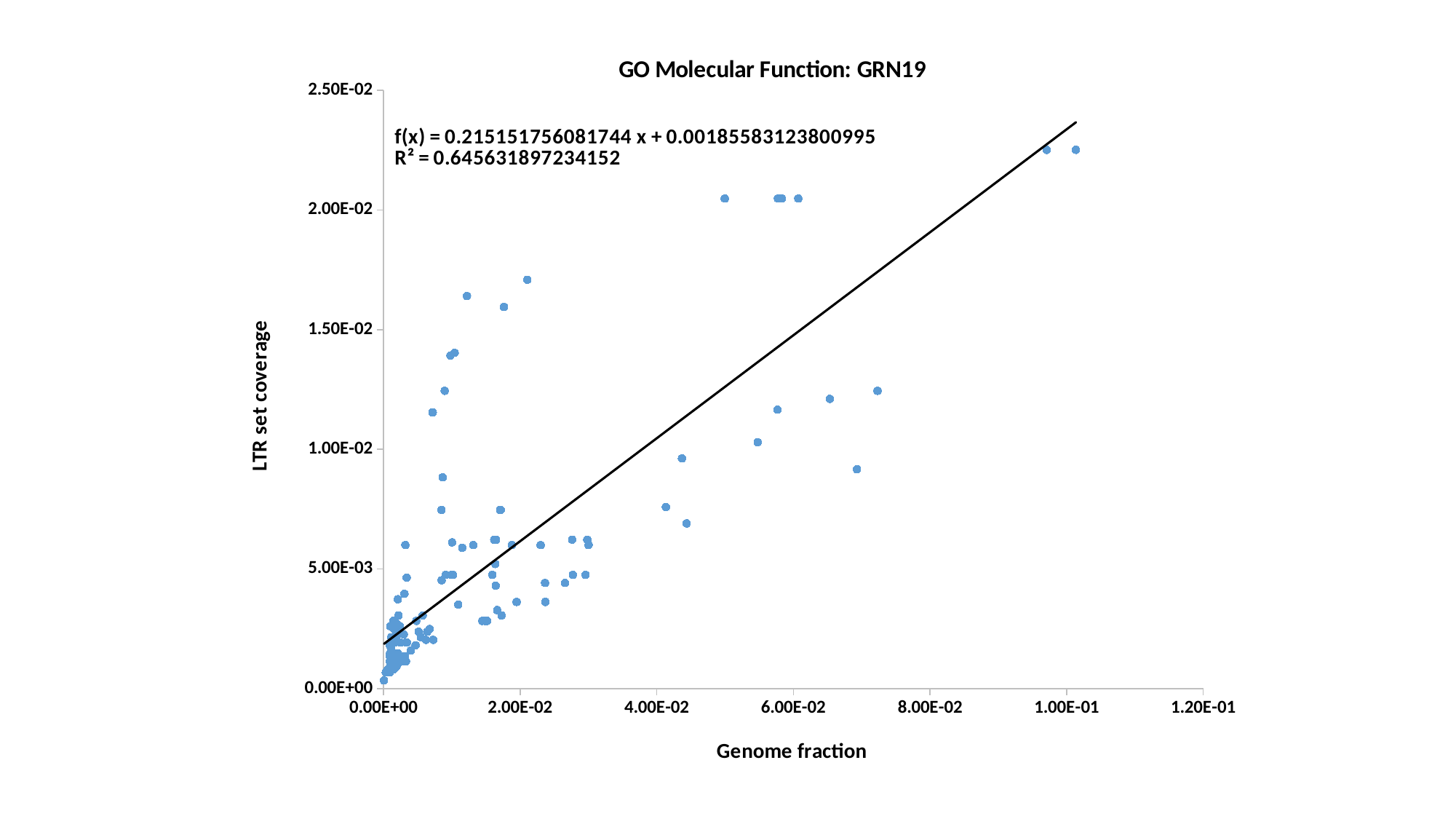

### Chart: GO Molecular Function: GRN19

| Category | LTR fraction |
|---|---|